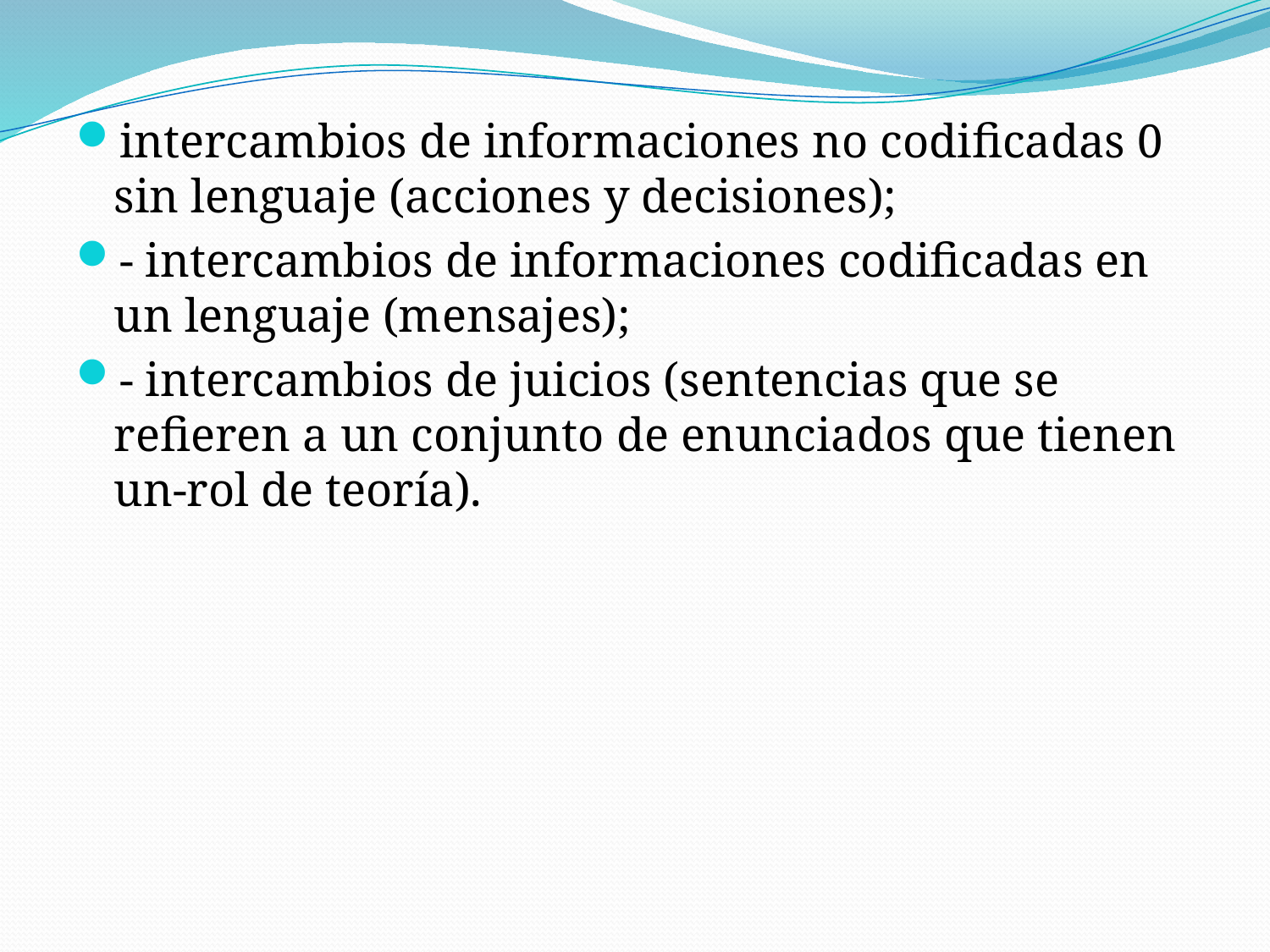

intercambios de informaciones no codificadas 0 sin lenguaje (acciones y decisiones);
- intercambios de informaciones codificadas en un lenguaje (mensajes);
- intercambios de juicios (sentencias que se refieren a un conjunto de enunciados que tienen un-rol de teoría).